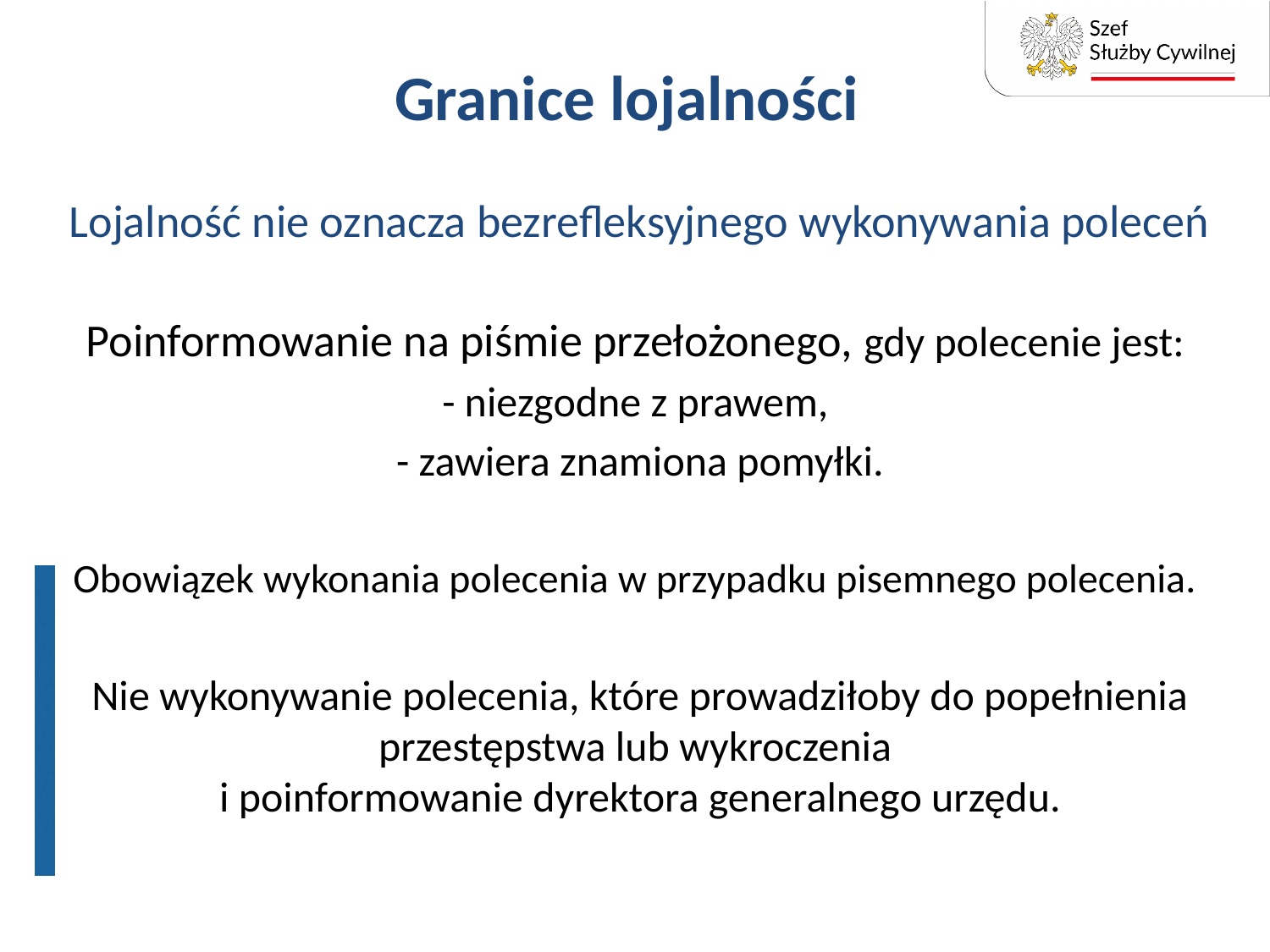

# Granice lojalności
Lojalność nie oznacza bezrefleksyjnego wykonywania poleceń
Poinformowanie na piśmie przełożonego, gdy polecenie jest:
- niezgodne z prawem,
- zawiera znamiona pomyłki.

Obowiązek wykonania polecenia w przypadku pisemnego polecenia.

Nie wykonywanie polecenia, które prowadziłoby do popełnienia przestępstwa lub wykroczenia
i poinformowanie dyrektora generalnego urzędu.